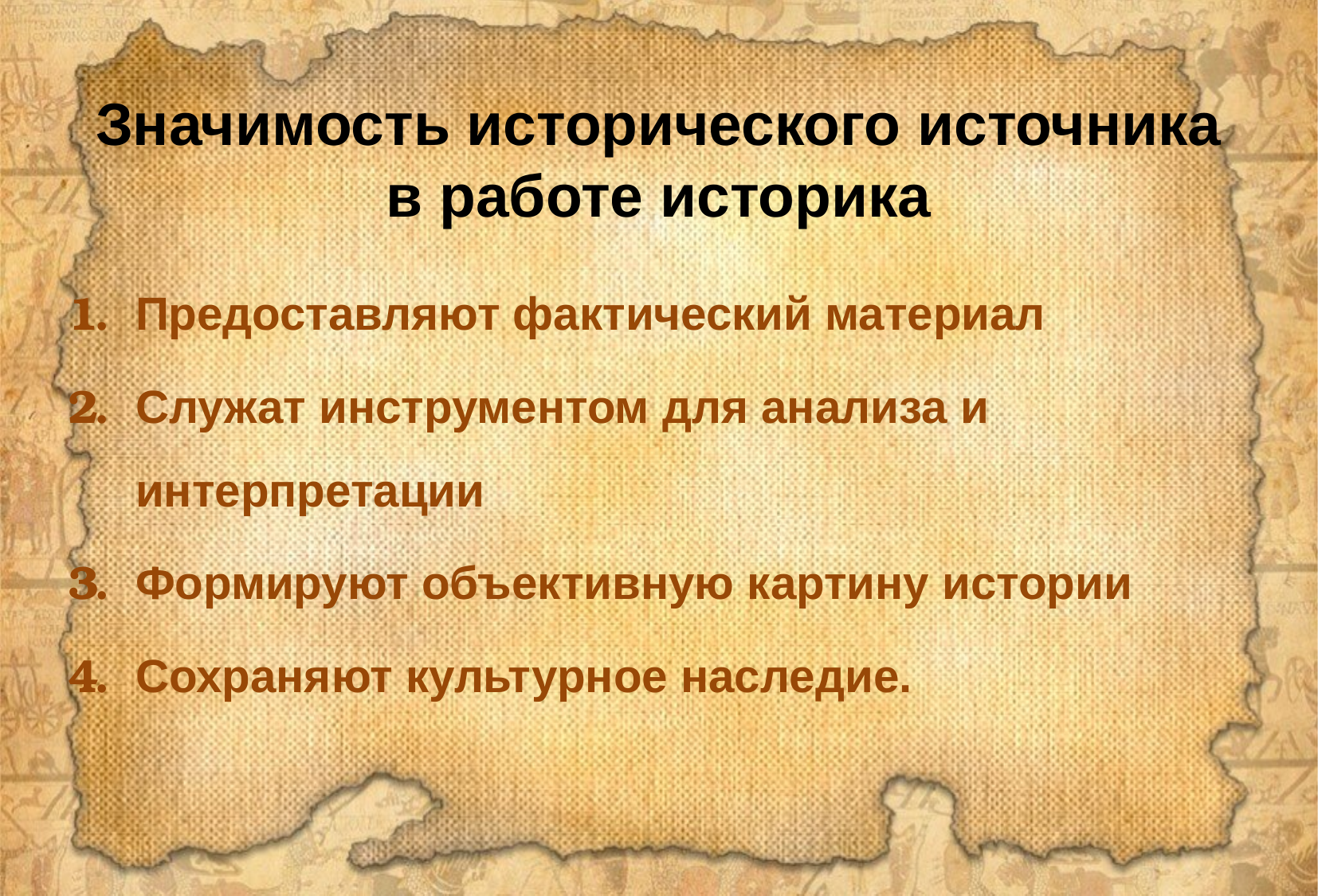

# Значимость исторического источника в работе историка
Предоставляют фактический материал
Служат инструментом для анализа и интерпретации
Формируют объективную картину истории
Сохраняют культурное наследие.